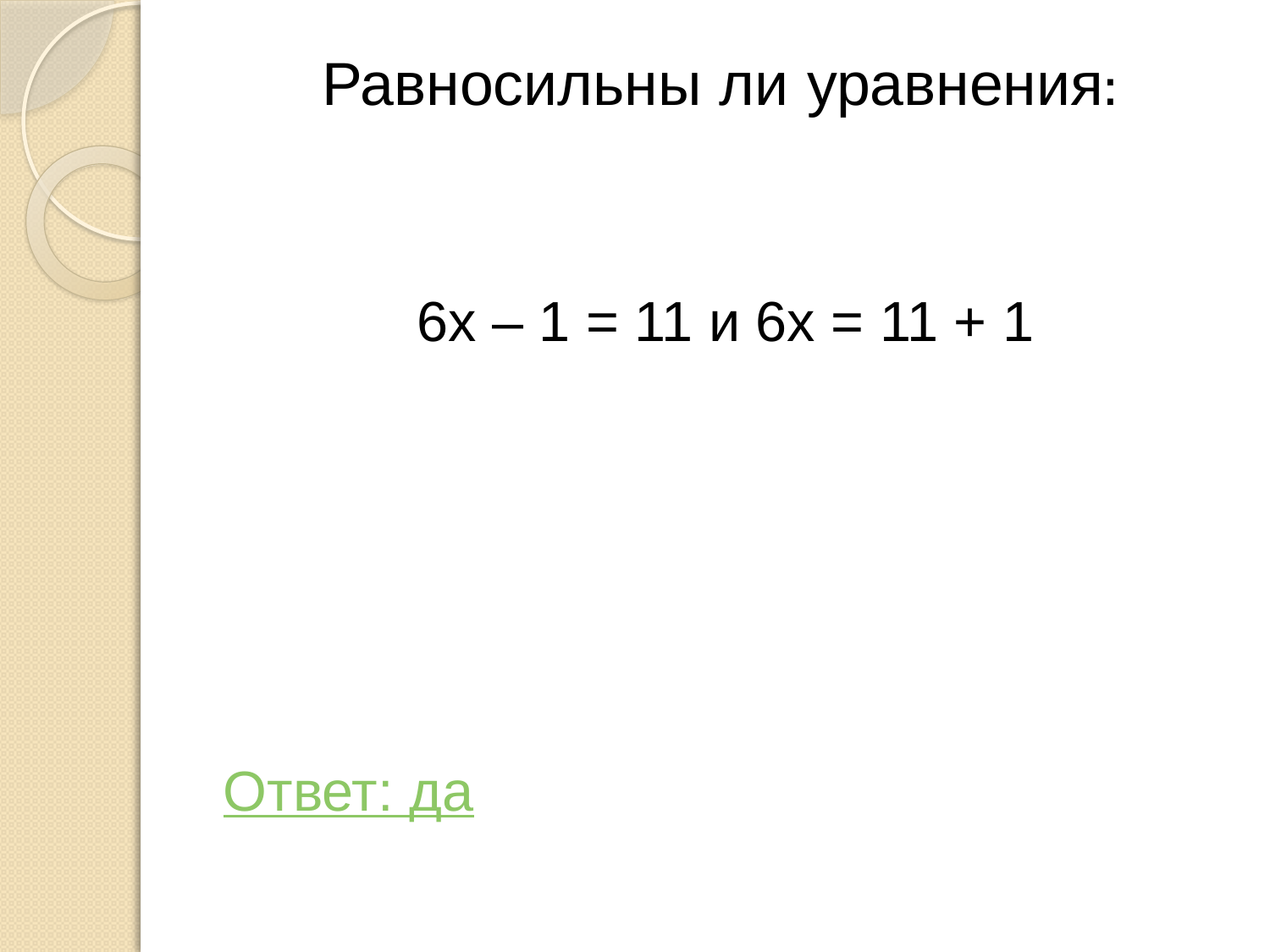

# Равносильны ли уравнения:

6х – 1 = 11 и 6х = 11 + 1

Ответ: да